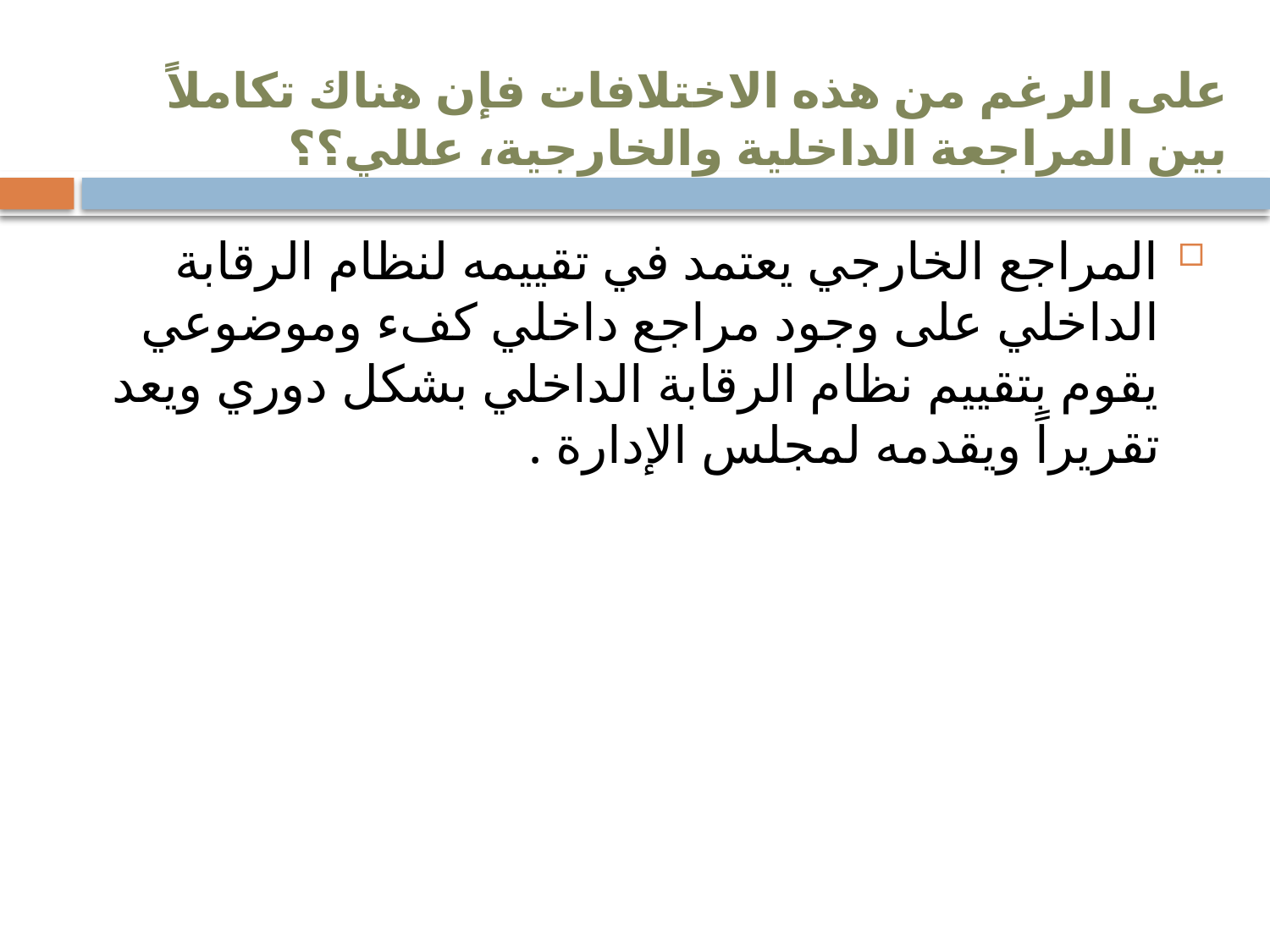

# على الرغم من هذه الاختلافات فإن هناك تكاملاً بين المراجعة الداخلية والخارجية، عللي؟؟
المراجع الخارجي يعتمد في تقييمه لنظام الرقابة الداخلي على وجود مراجع داخلي كفء وموضوعي يقوم بتقييم نظام الرقابة الداخلي بشكل دوري ويعد تقريراً ويقدمه لمجلس الإدارة .